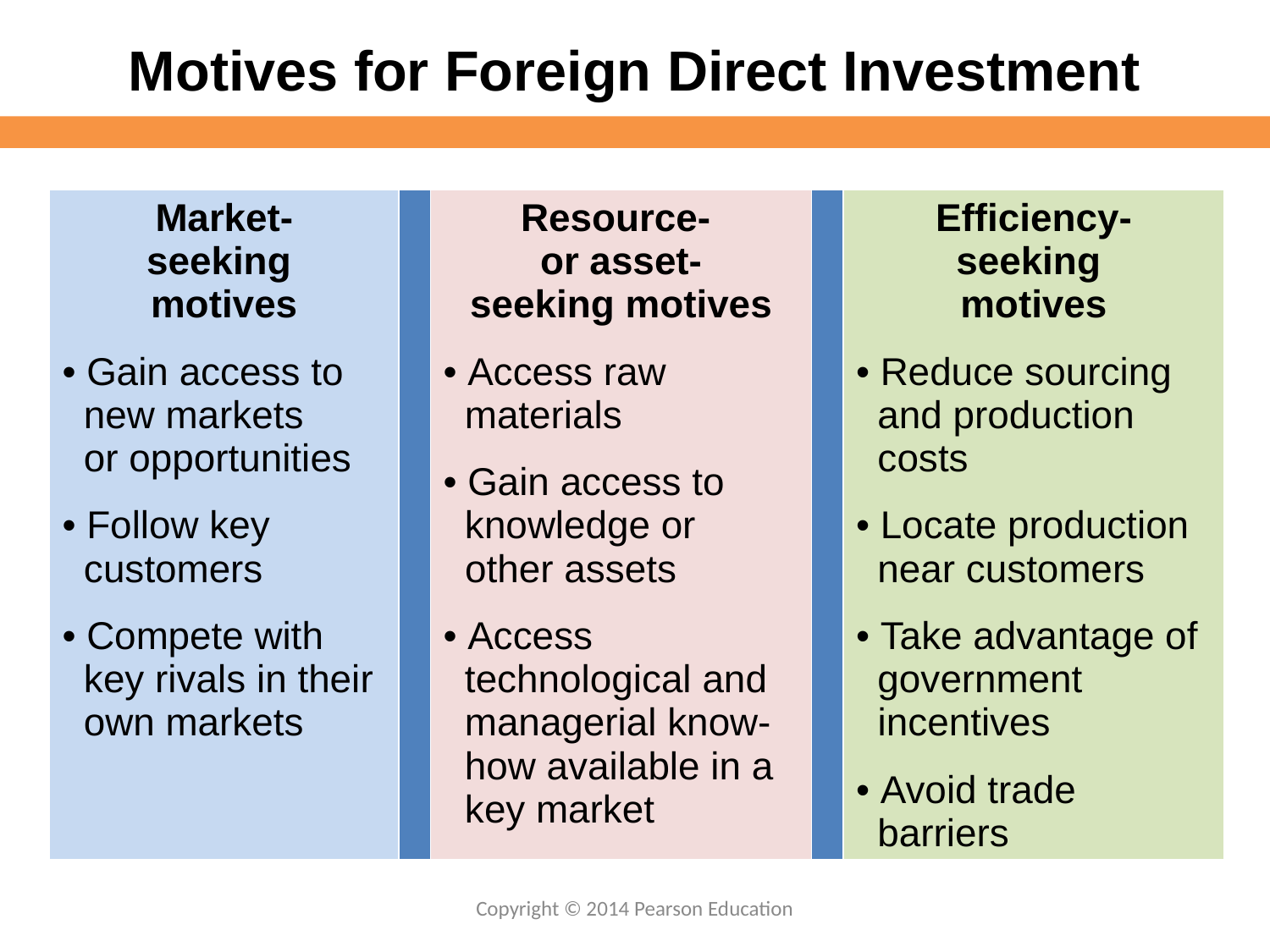

# Motives for Foreign Direct Investment

| Market- seeking motives • Gain access to new markets or opportunities • Follow key customers • Compete with key rivals in their own markets |  | Resource- or asset- seeking motives • Access raw materials • Gain access to knowledge or other assets • Access technological and managerial know- how available in a key market |  | Efficiency- seeking motives • Reduce sourcing and production costs • Locate production near customers • Take advantage of government incentives • Avoid trade barriers |
| --- | --- | --- | --- | --- |
Copyright © 2014 Pearson Education